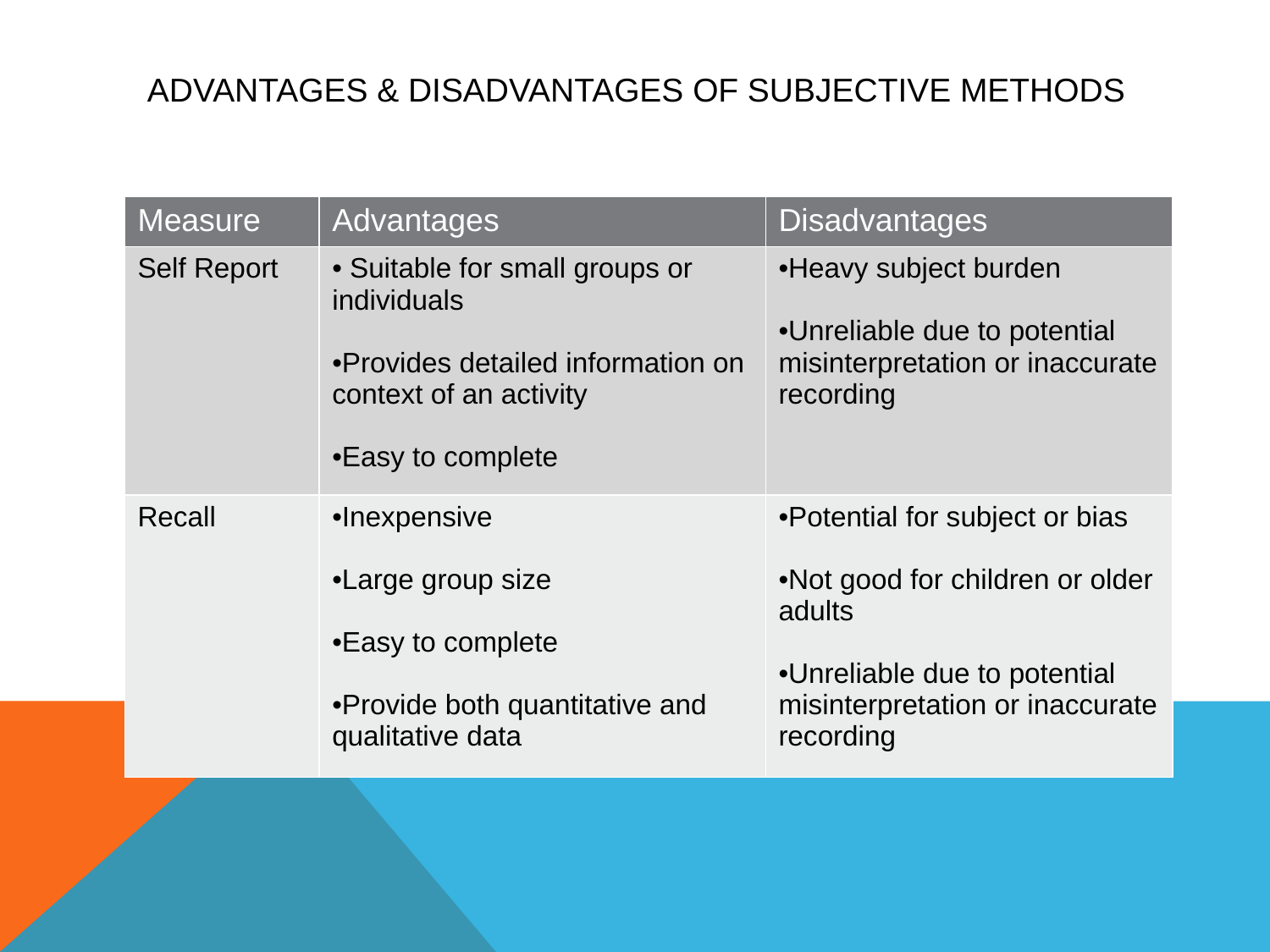

# Advantages & disadvantages of Subjective methods
| Measure | Advantages | Disadvantages |
| --- | --- | --- |
| Self Report | Suitable for small groups or individuals Provides detailed information on context of an activity Easy to complete | Heavy subject burden Unreliable due to potential misinterpretation or inaccurate recording |
| Recall | Inexpensive Large group size Easy to complete Provide both quantitative and qualitative data | Potential for subject or bias Not good for children or older adults Unreliable due to potential misinterpretation or inaccurate recording |